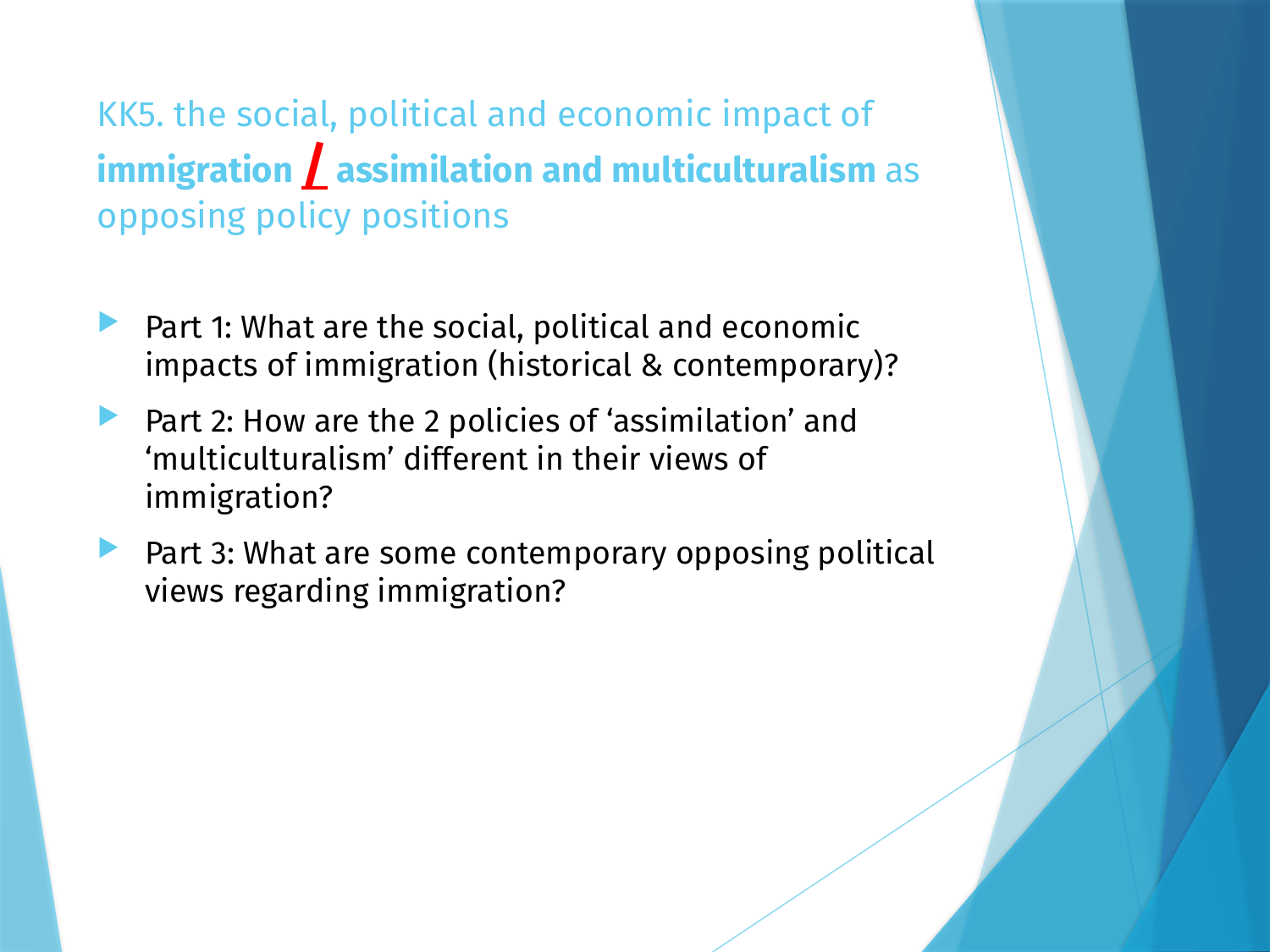

# KK5. the social, political and economic impact of immigration / assimilation and multiculturalism as opposing policy positions
Part 1: What are the social, political and economic impacts of immigration (historical & contemporary)?
Part 2: How are the 2 policies of ‘assimilation’ and ‘multiculturalism’ different in their views of immigration?
Part 3: What are some contemporary opposing political views regarding immigration?